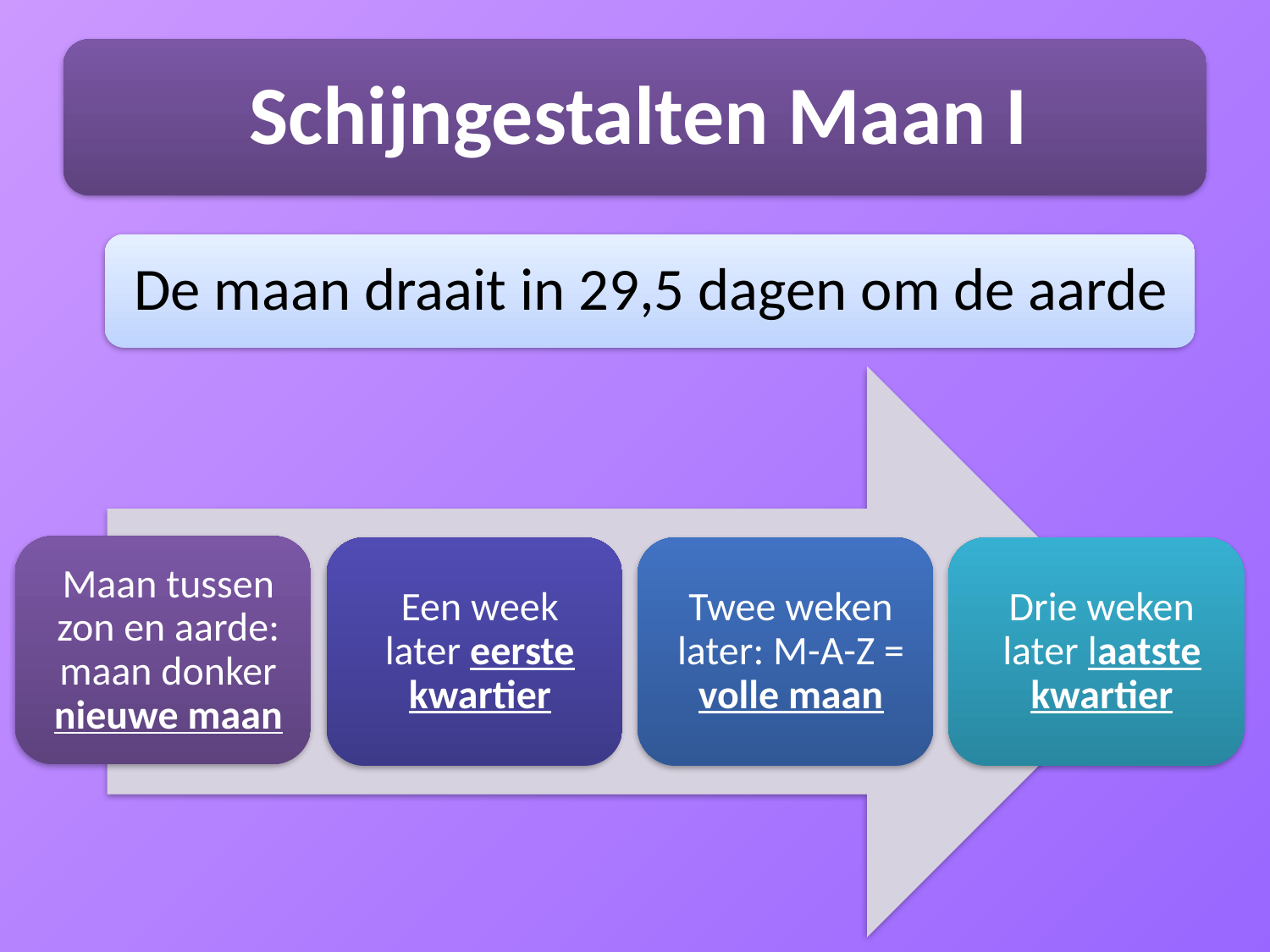

Schijngestalten Maan I
De maan draait in 29,5 dagen om de aarde
Maan tussen zon en aarde: maan donker nieuwe maan
Een week later eerste kwartier
Twee weken later: M-A-Z = volle maan
Drie weken later laatste kwartier